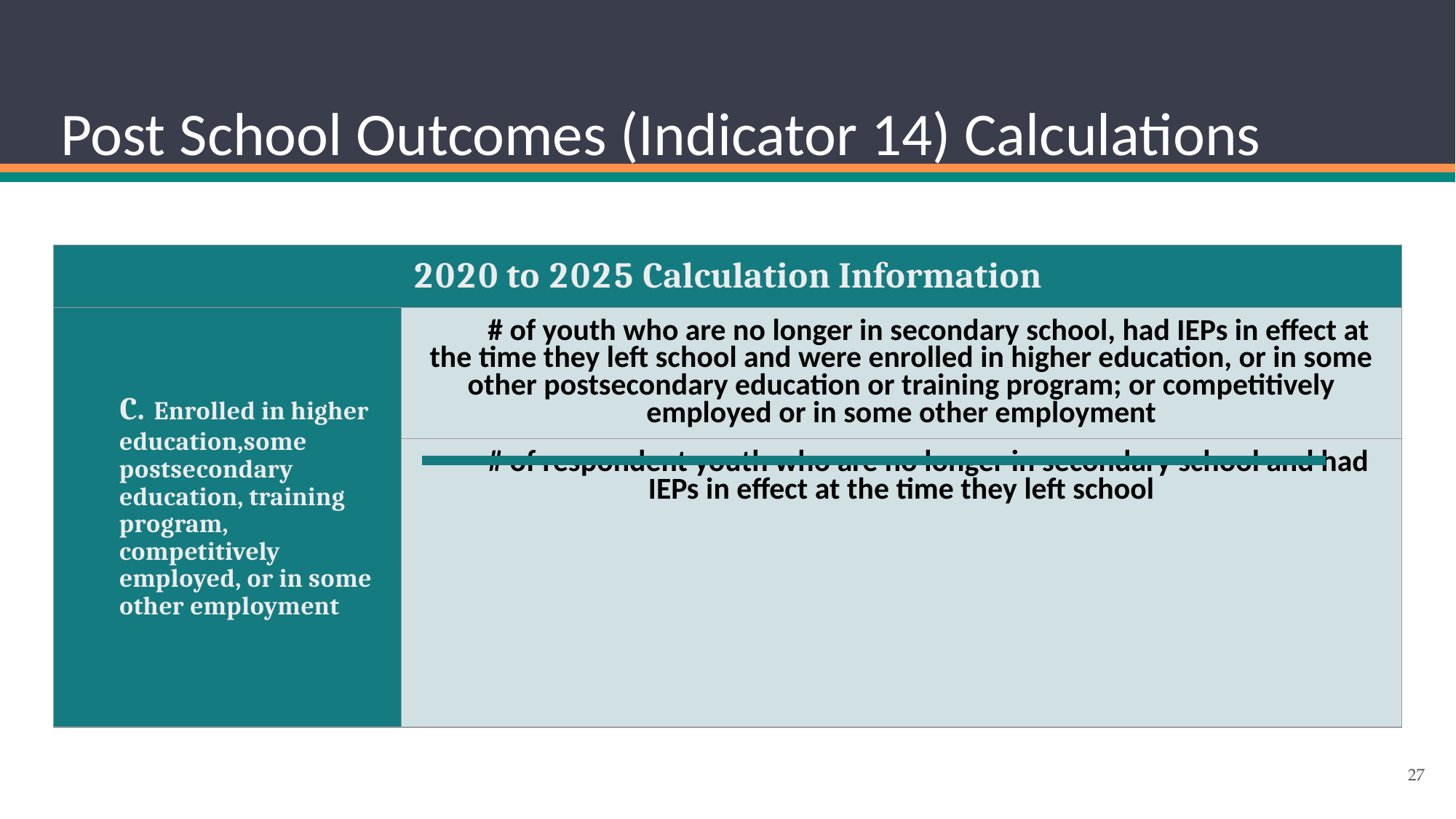

# Post School Outcomes (Indicator 14) Calculations
| 2020 to 2025 Calculation Information |
| --- |
|  |
| C. Enrolled in higher education,some postsecondary education, training program, competitively employed, or in some other employment | # of youth who are no longer in secondary school, had IEPs in effect at the time they left school and were enrolled in higher education, or in some other postsecondary education or training program; or competitively employed or in some other employment |
| --- | --- |
|  | # of respondent youth who are no longer in secondary school and had IEPs in effect at the time they left school |
27